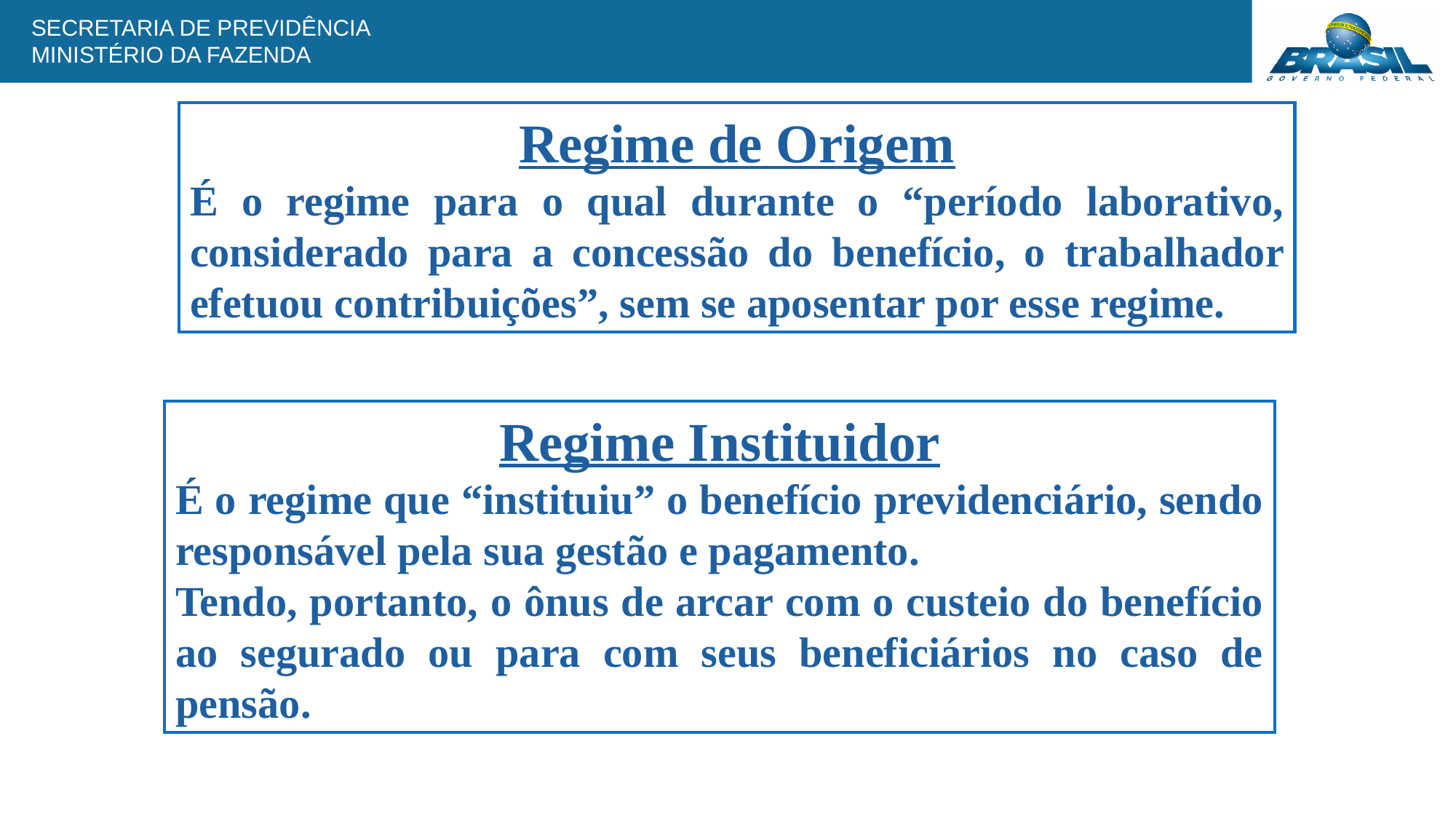

Regime de Origem
É o regime para o qual durante o “período laborativo, considerado para a concessão do benefício, o trabalhador efetuou contribuições”, sem se aposentar por esse regime.
Regime Instituidor
É o regime que “instituiu” o benefício previdenciário, sendo responsável pela sua gestão e pagamento.
Tendo, portanto, o ônus de arcar com o custeio do benefício ao segurado ou para com seus beneficiários no caso de pensão.